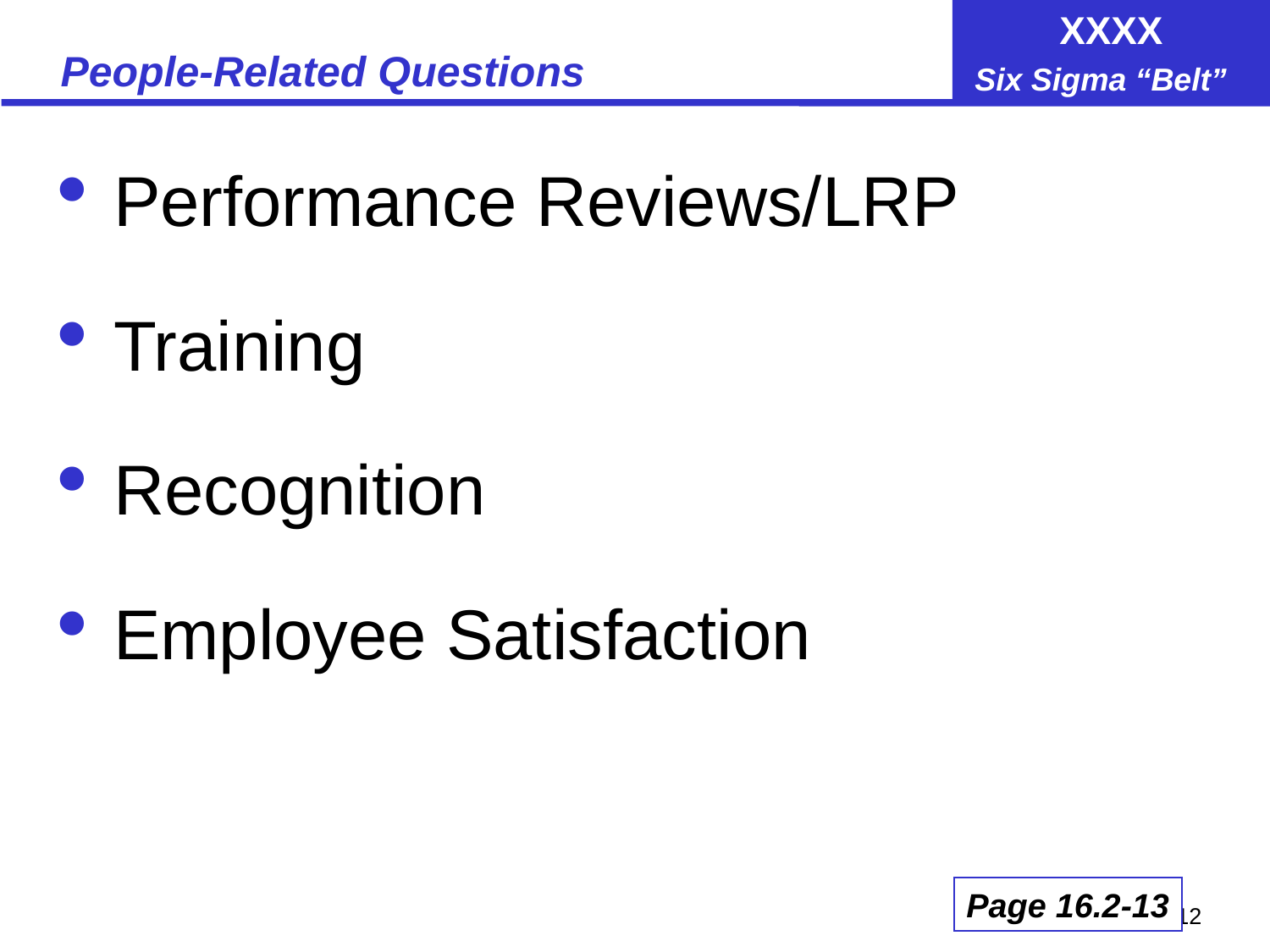

# People-Related Questions
Performance Reviews/LRP
Training
Recognition
Employee Satisfaction
Page 16.2-13